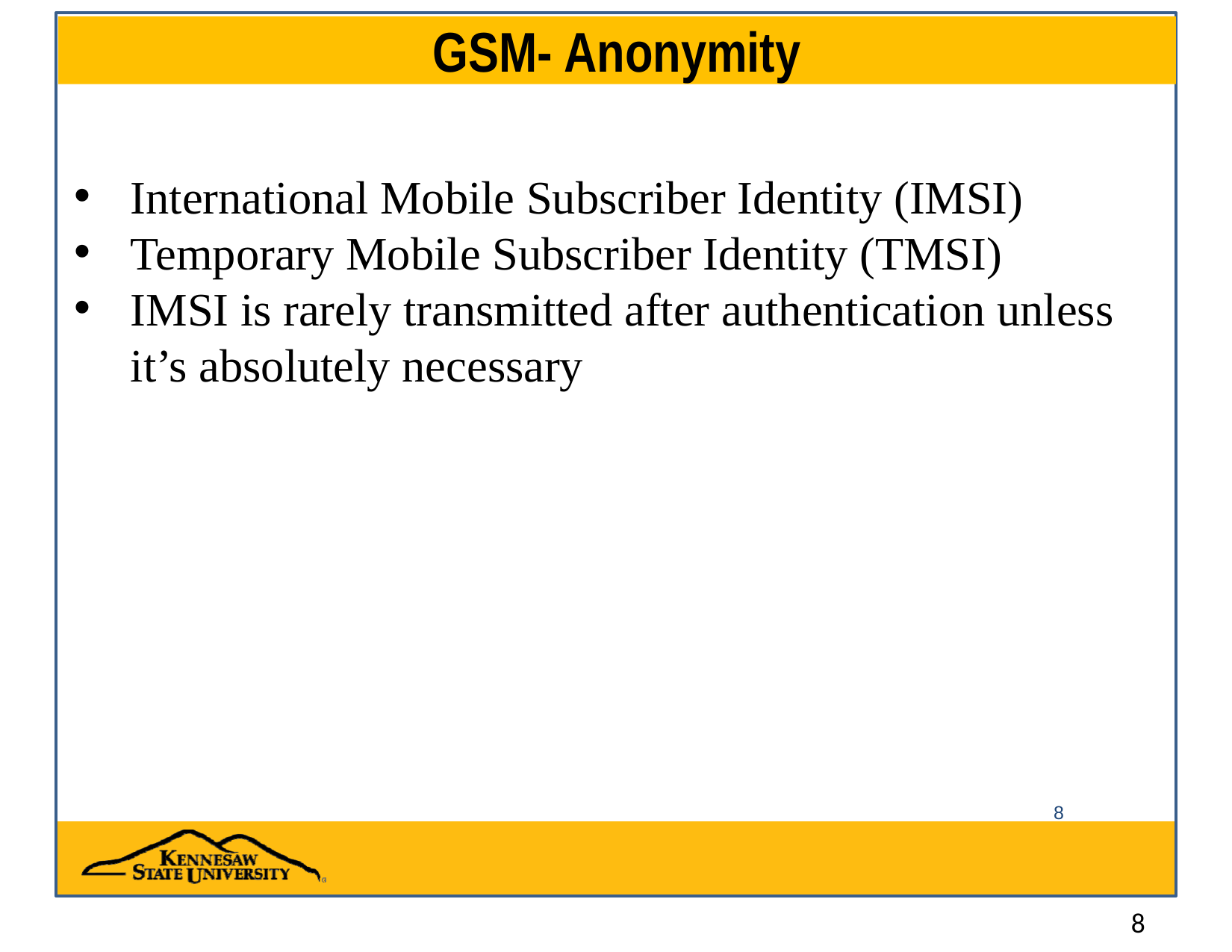

# GSM- Anonymity
International Mobile Subscriber Identity (IMSI)
Temporary Mobile Subscriber Identity (TMSI)
IMSI is rarely transmitted after authentication unless it’s absolutely necessary

8